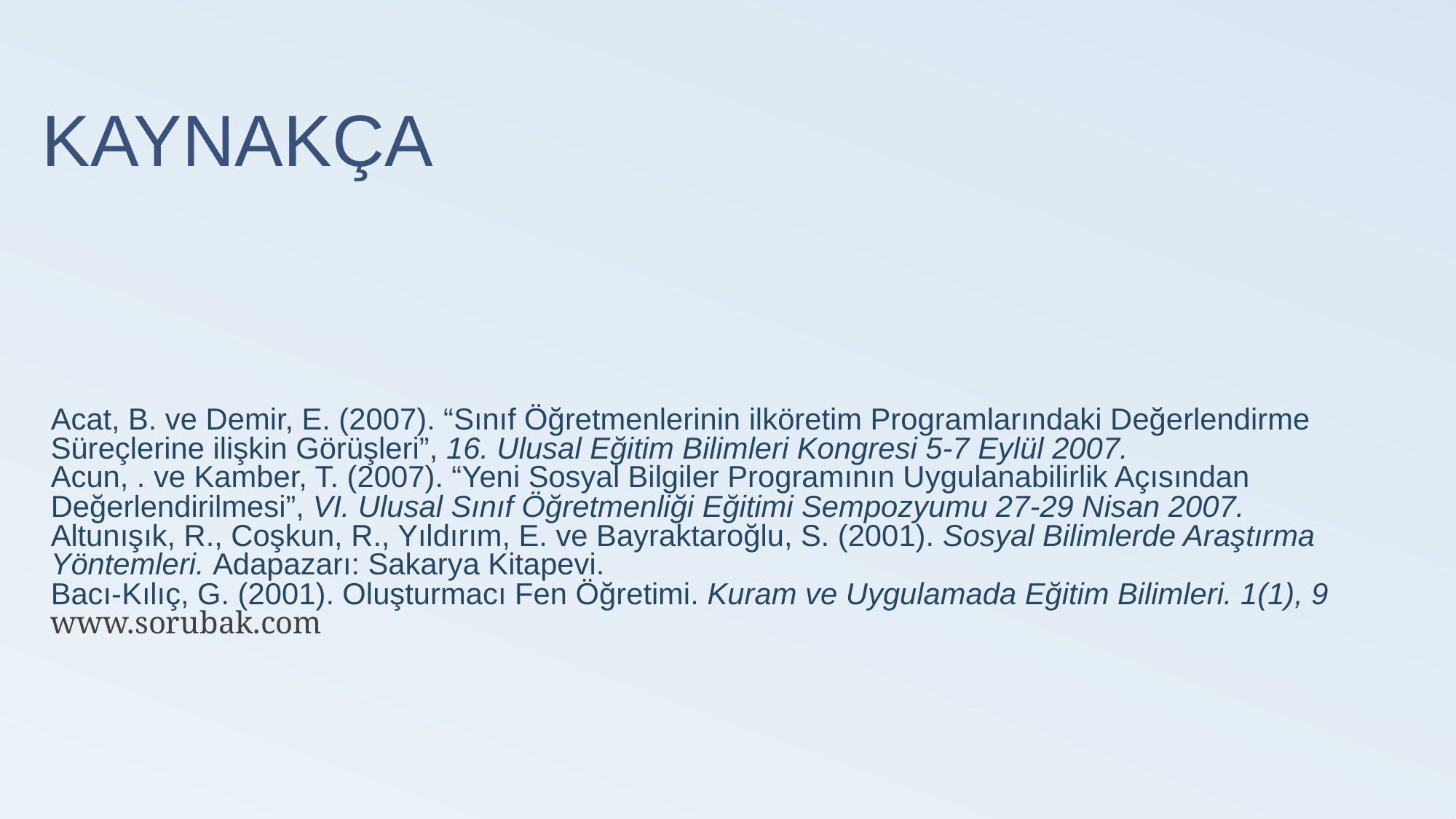

# KAYNAKÇA
Acat, B. ve Demir, E. (2007). “Sınıf Öğretmenlerinin ilköretim Programlarındaki Değerlendirme
Süreçlerine ilişkin Görüşleri”, 16. Ulusal Eğitim Bilimleri Kongresi 5-7 Eylül 2007.
Acun, . ve Kamber, T. (2007). “Yeni Sosyal Bilgiler Programının Uygulanabilirlik Açısından
Değerlendirilmesi”, VI. Ulusal Sınıf Öğretmenliği Eğitimi Sempozyumu 27-29 Nisan 2007.
Altunışık, R., Coşkun, R., Yıldırım, E. ve Bayraktaroğlu, S. (2001). Sosyal Bilimlerde Araştırma
Yöntemleri. Adapazarı: Sakarya Kitapevi.
Bacı-Kılıç, G. (2001). Oluşturmacı Fen Öğretimi. Kuram ve Uygulamada Eğitim Bilimleri. 1(1), 9 www.sorubak.com